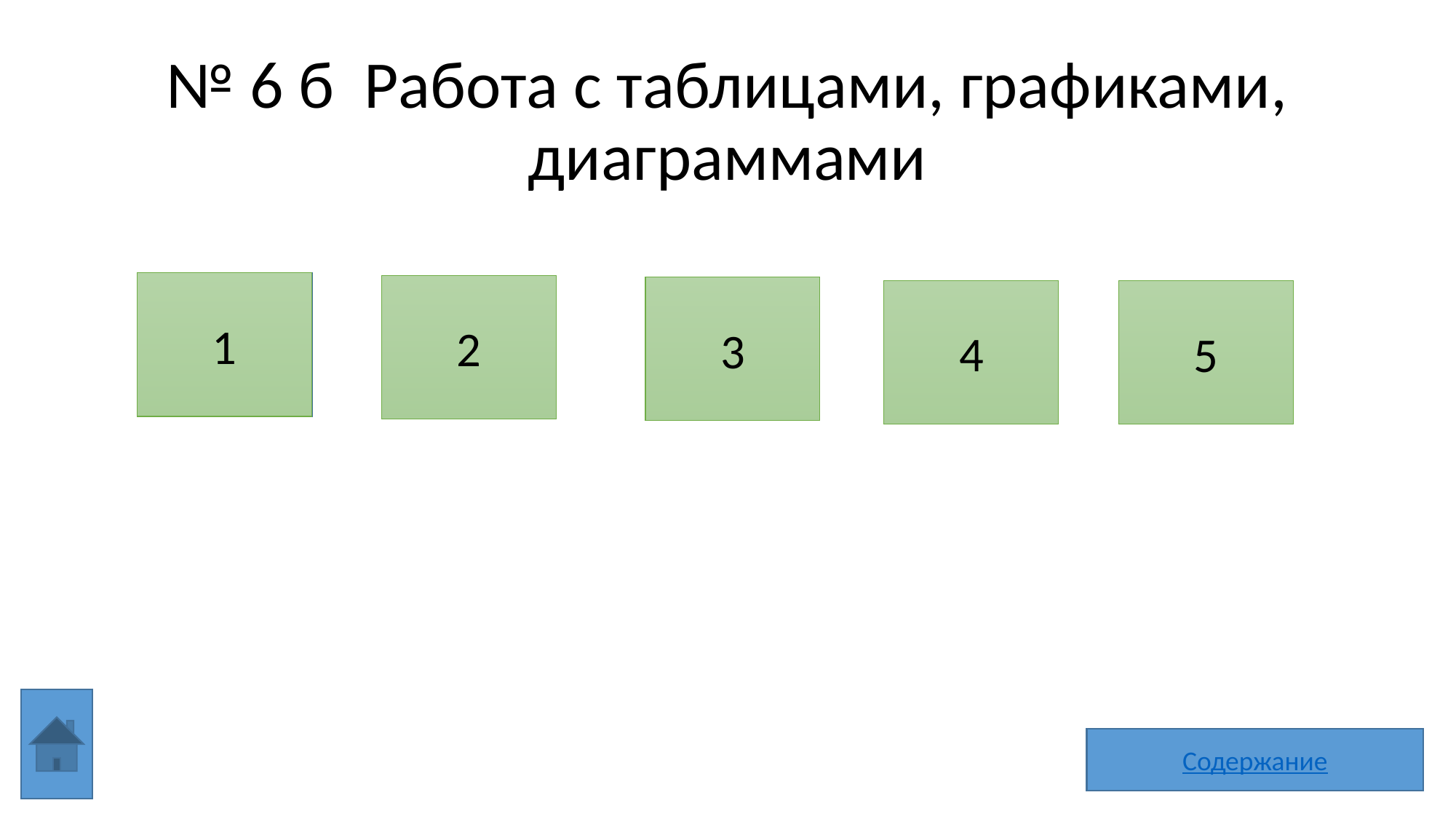

# № 6 б  Работа с таблицами, графиками, диаграммами
1

2
3
4
5

Содержание